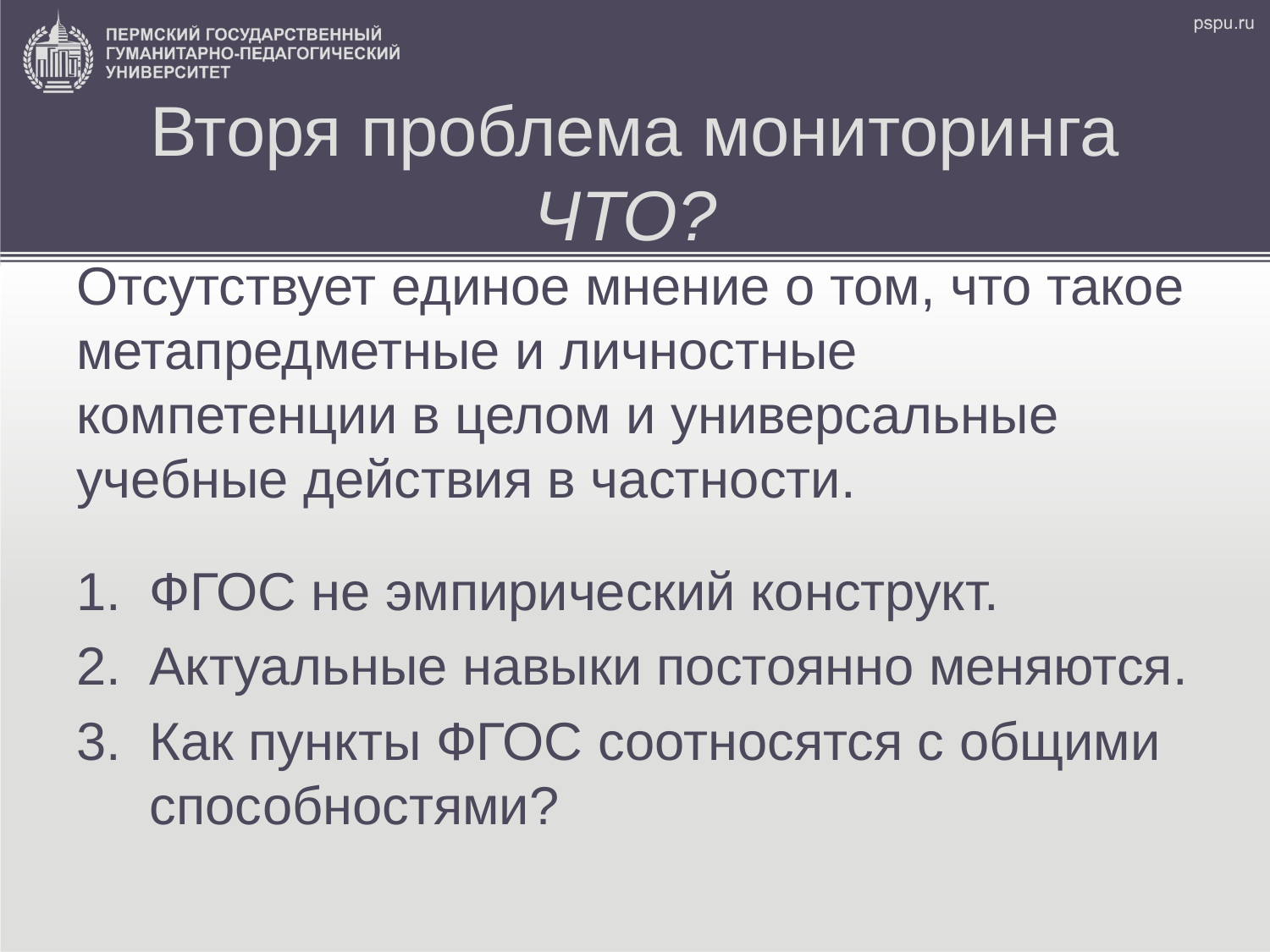

# Вторя проблема мониторинга ЧТО?
Отсутствует единое мнение о том, что такое метапредметные и личностные компетенции в целом и универсальные учебные действия в частности.

ФГОС не эмпирический конструкт.
Актуальные навыки постоянно меняются.
Как пункты ФГОС соотносятся с общими способностями?